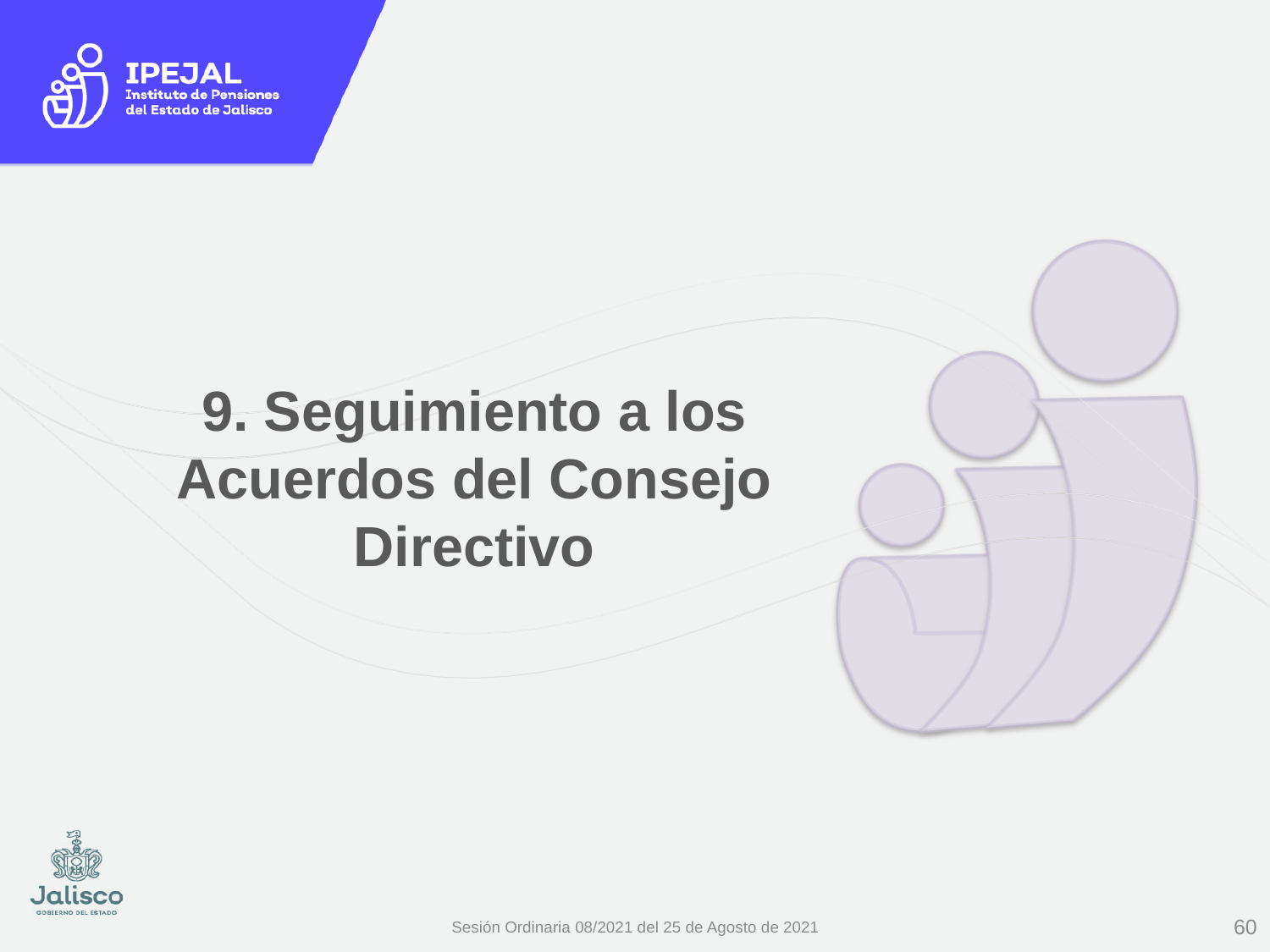

# 9. Seguimiento a los Acuerdos del Consejo Directivo
60
Sesión Ordinaria 08/2021 del 25 de Agosto de 2021